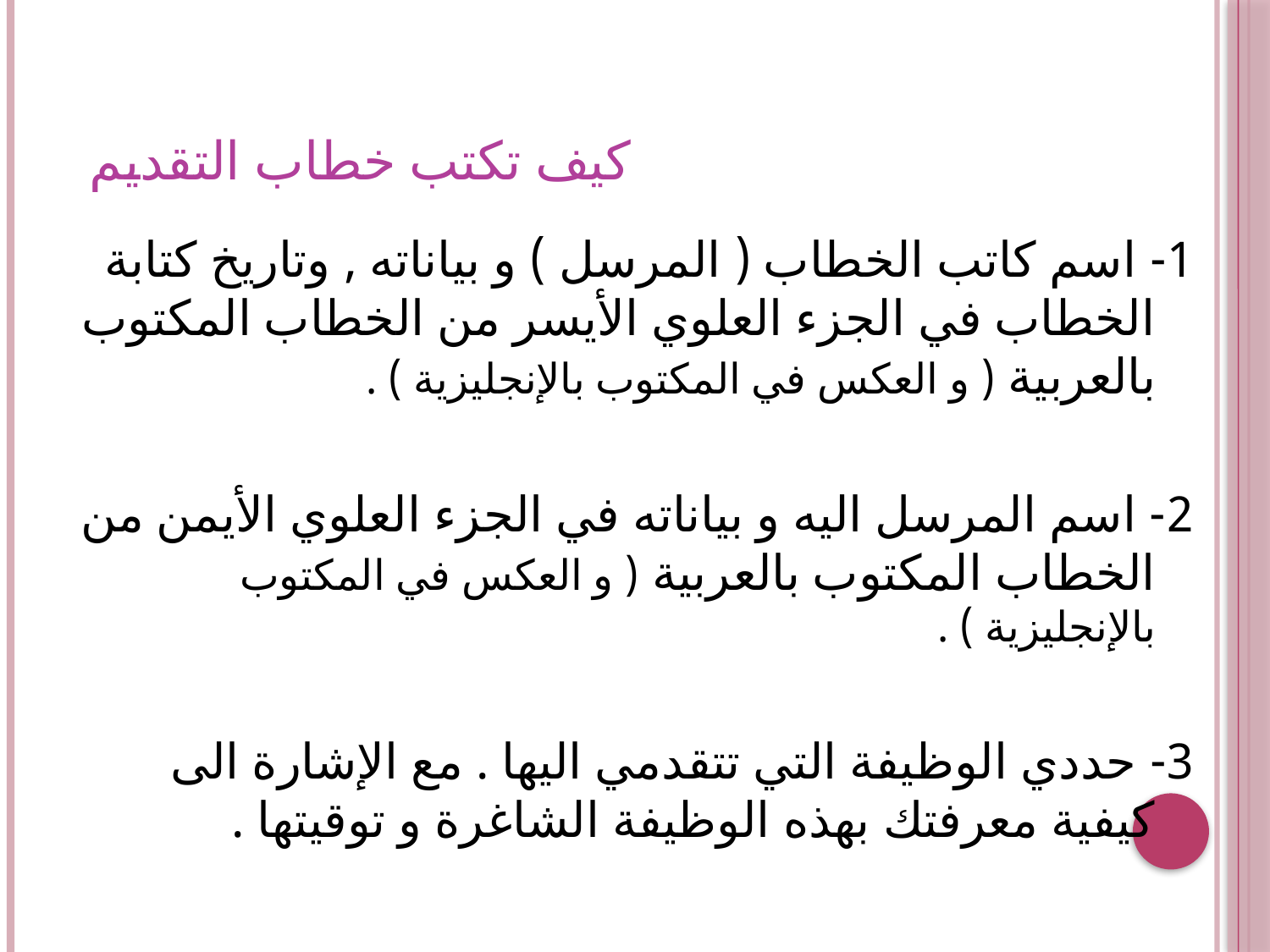

# كيف تكتب خطاب التقديم
1- اسم كاتب الخطاب ( المرسل ) و بياناته , وتاريخ كتابة الخطاب في الجزء العلوي الأيسر من الخطاب المكتوب بالعربية ( و العكس في المكتوب بالإنجليزية ) .

2- اسم المرسل اليه و بياناته في الجزء العلوي الأيمن من الخطاب المكتوب بالعربية ( و العكس في المكتوب بالإنجليزية ) .

3- حددي الوظيفة التي تتقدمي اليها . مع الإشارة الى كيفية معرفتك بهذه الوظيفة الشاغرة و توقيتها .